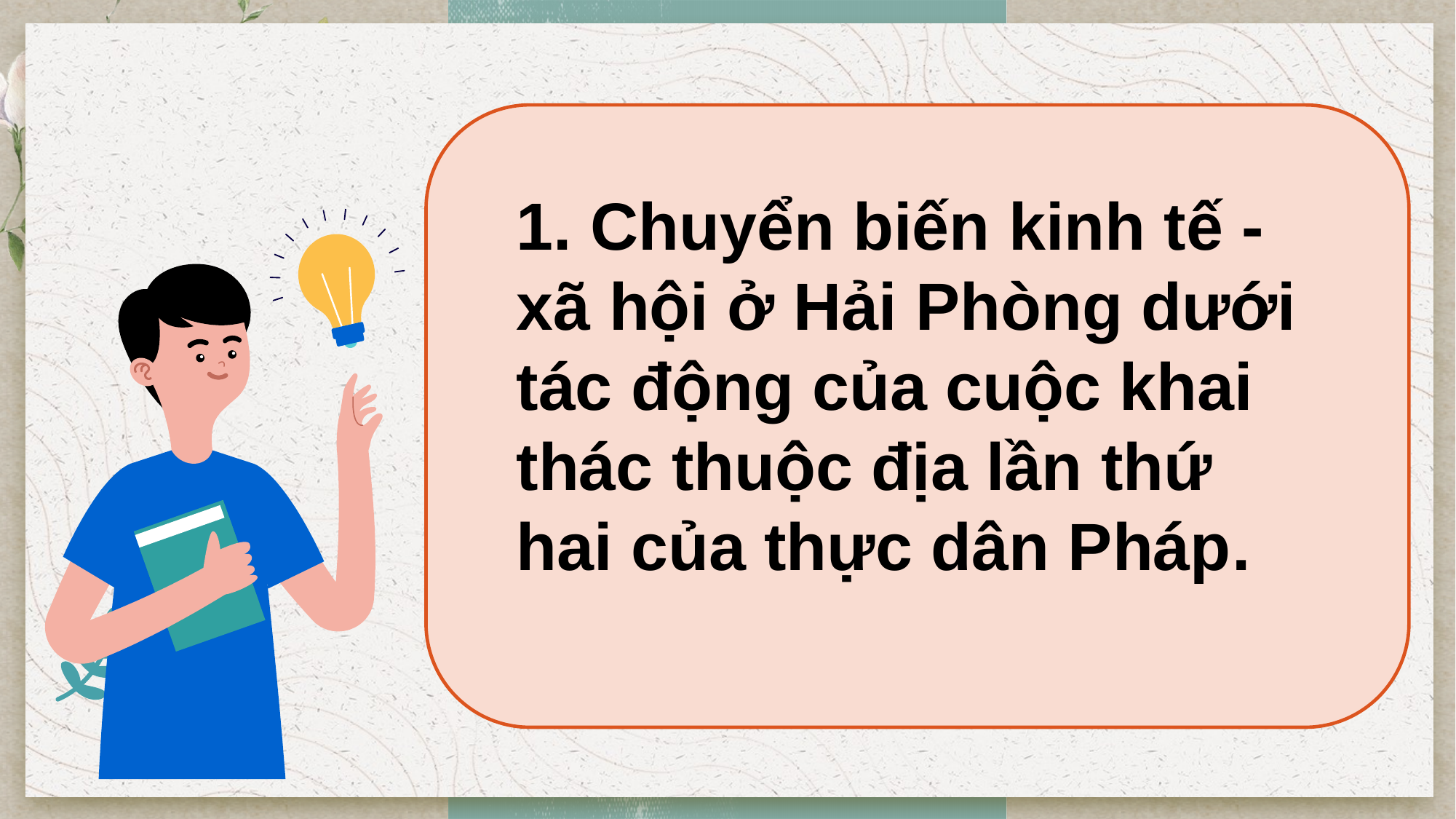

1. Chuyển biến kinh tế - xã hội ở Hải Phòng dưới tác động của cuộc khai thác thuộc địa lần thứ hai của thực dân Pháp.